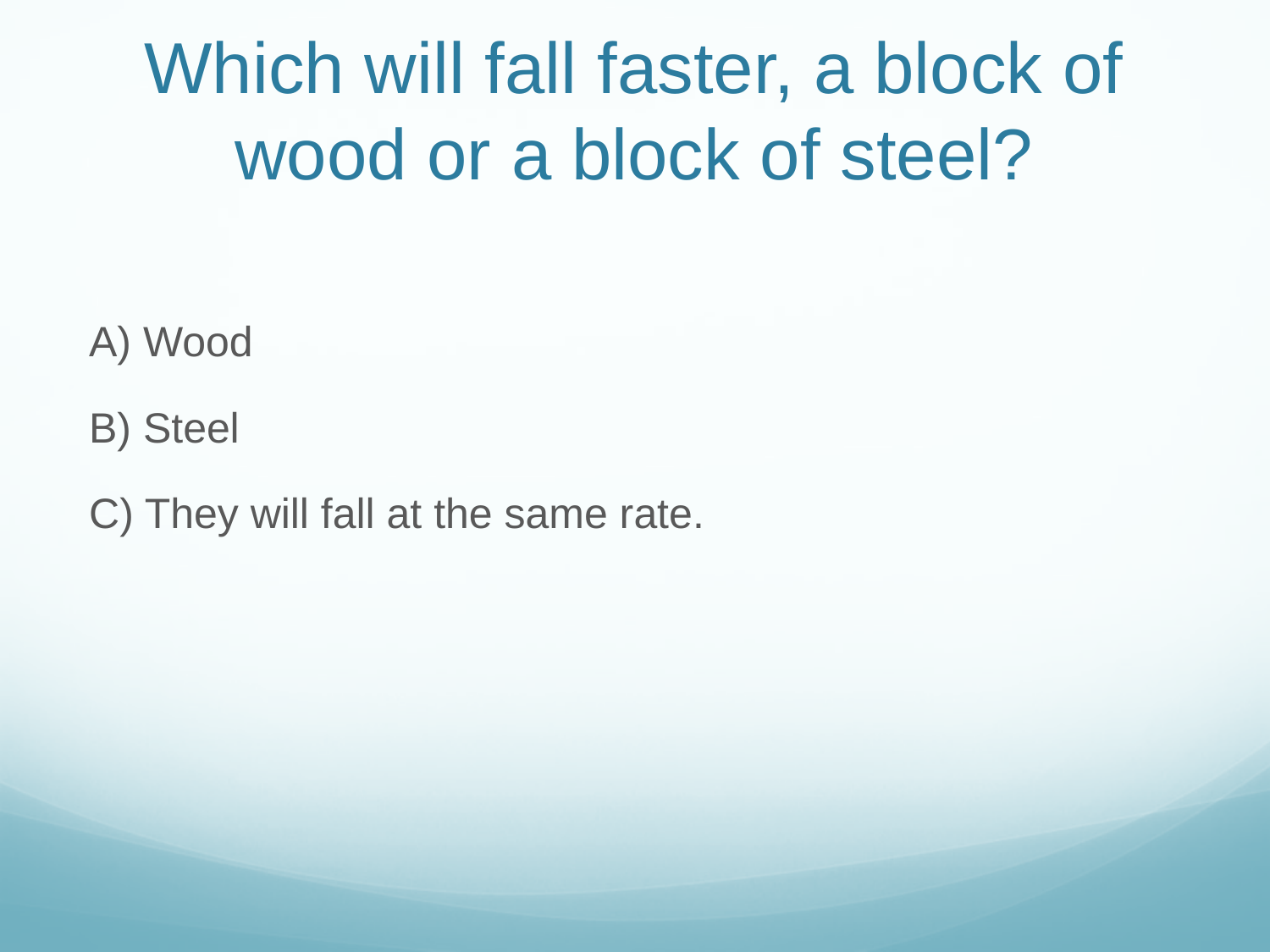

# Which will fall faster, a block of wood or a block of steel?

A) Wood
B) Steel
C) They will fall at the same rate.